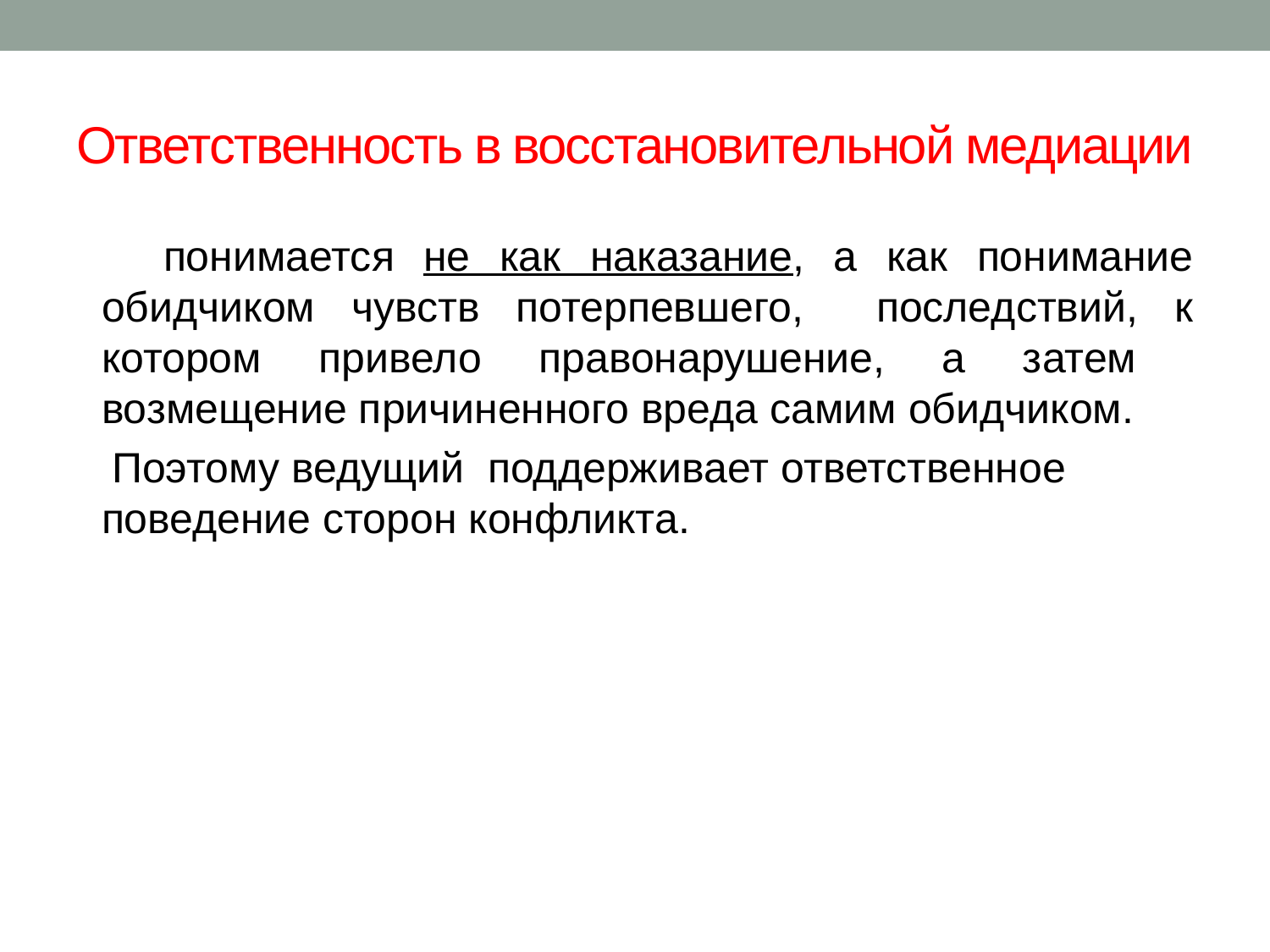

# Ответственность в восстановительной медиации
   понимается не как наказание, а как понимание обидчиком чувств потерпевшего,  последствий, к котором привело правонарушение, а затем  возмещение причиненного вреда самим обидчиком.
   Поэтому ведущий  поддерживает ответственное поведение сторон конфликта.